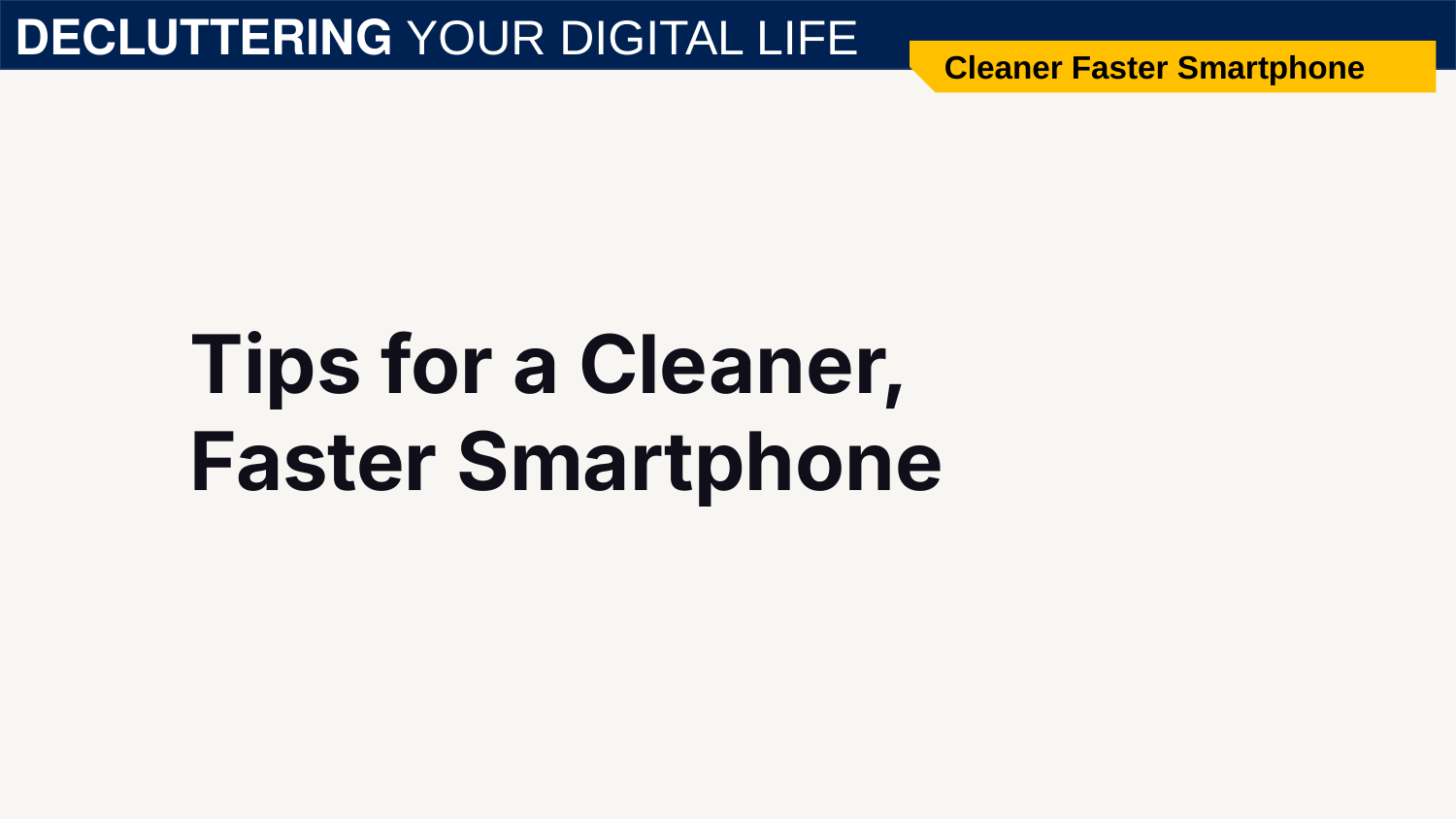

DECLUTTERING YOUR DIGITAL LIFE
Cleaner Faster Smartphone

# Tips for a Cleaner, Faster Smartphone